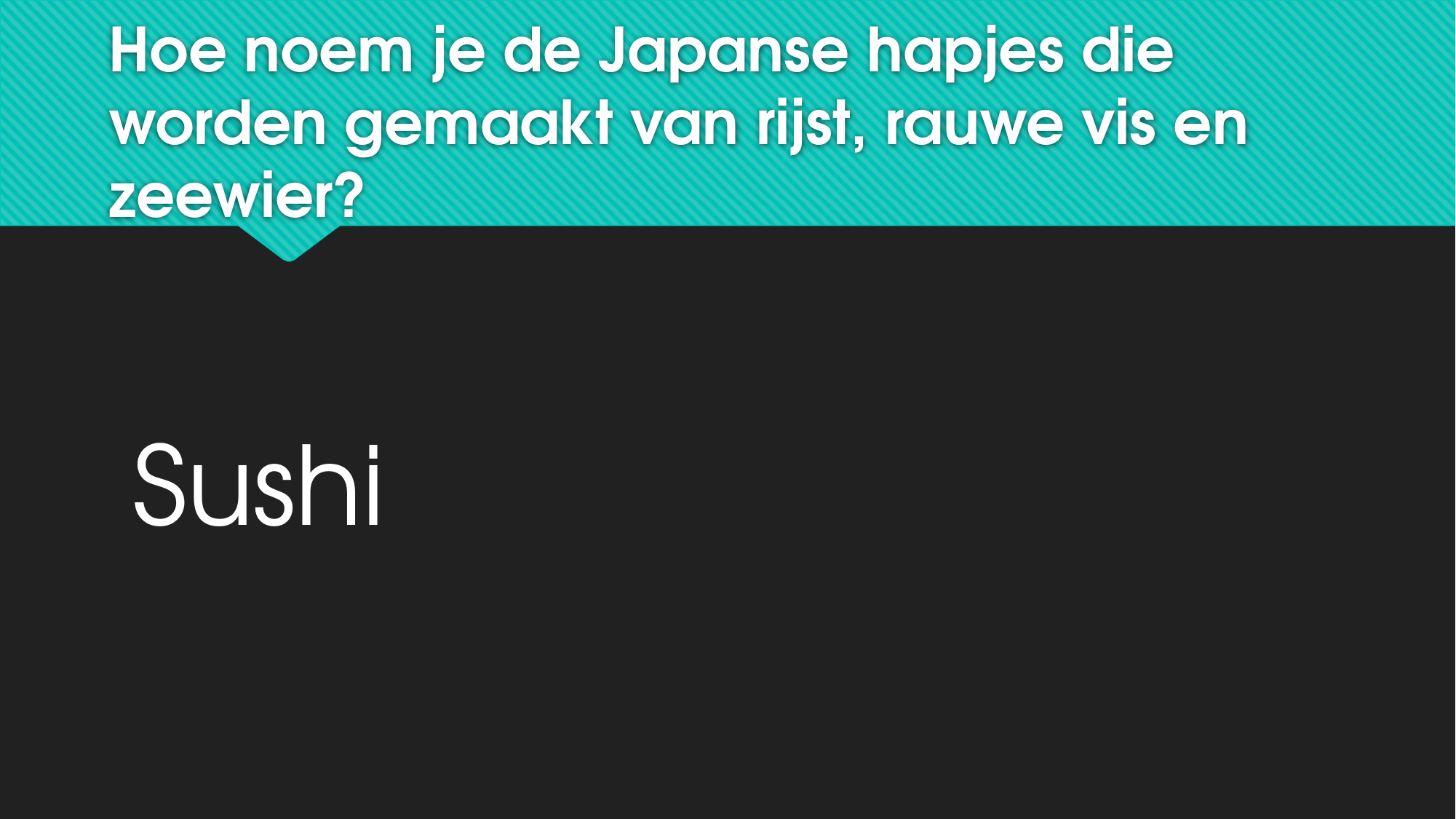

# Hoe noem je de Japanse hapjes die worden gemaakt van rijst, rauwe vis en zeewier?

Sushi